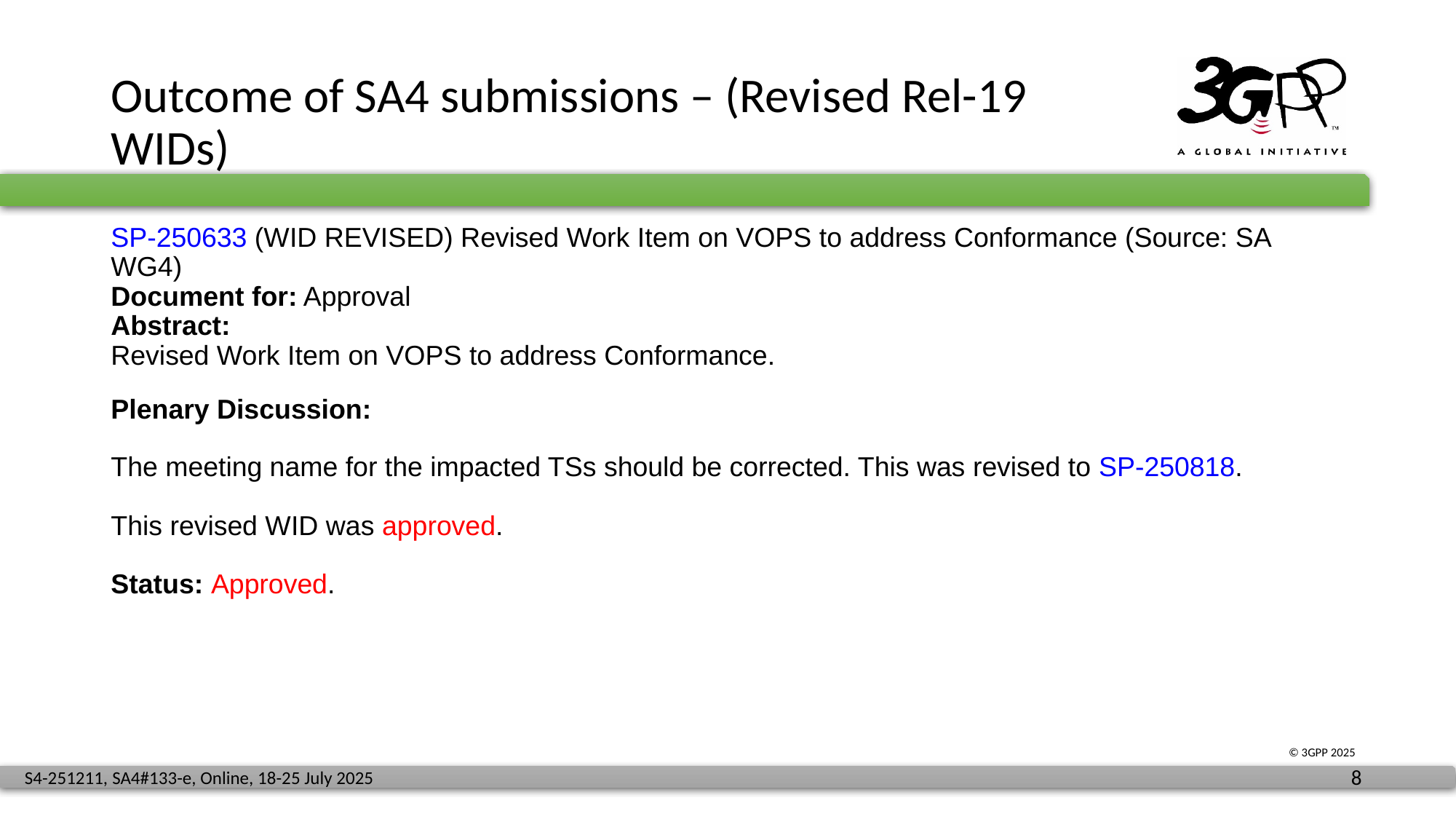

# Outcome of SA4 submissions – (Revised Rel-19 WIDs)
SP-250633 (WID REVISED) Revised Work Item on VOPS to address Conformance (Source: SA WG4)
Document for: Approval
Abstract:
Revised Work Item on VOPS to address Conformance.
Plenary Discussion:
The meeting name for the impacted TSs should be corrected. This was revised to SP-250818.
This revised WID was approved.
Status: Approved.